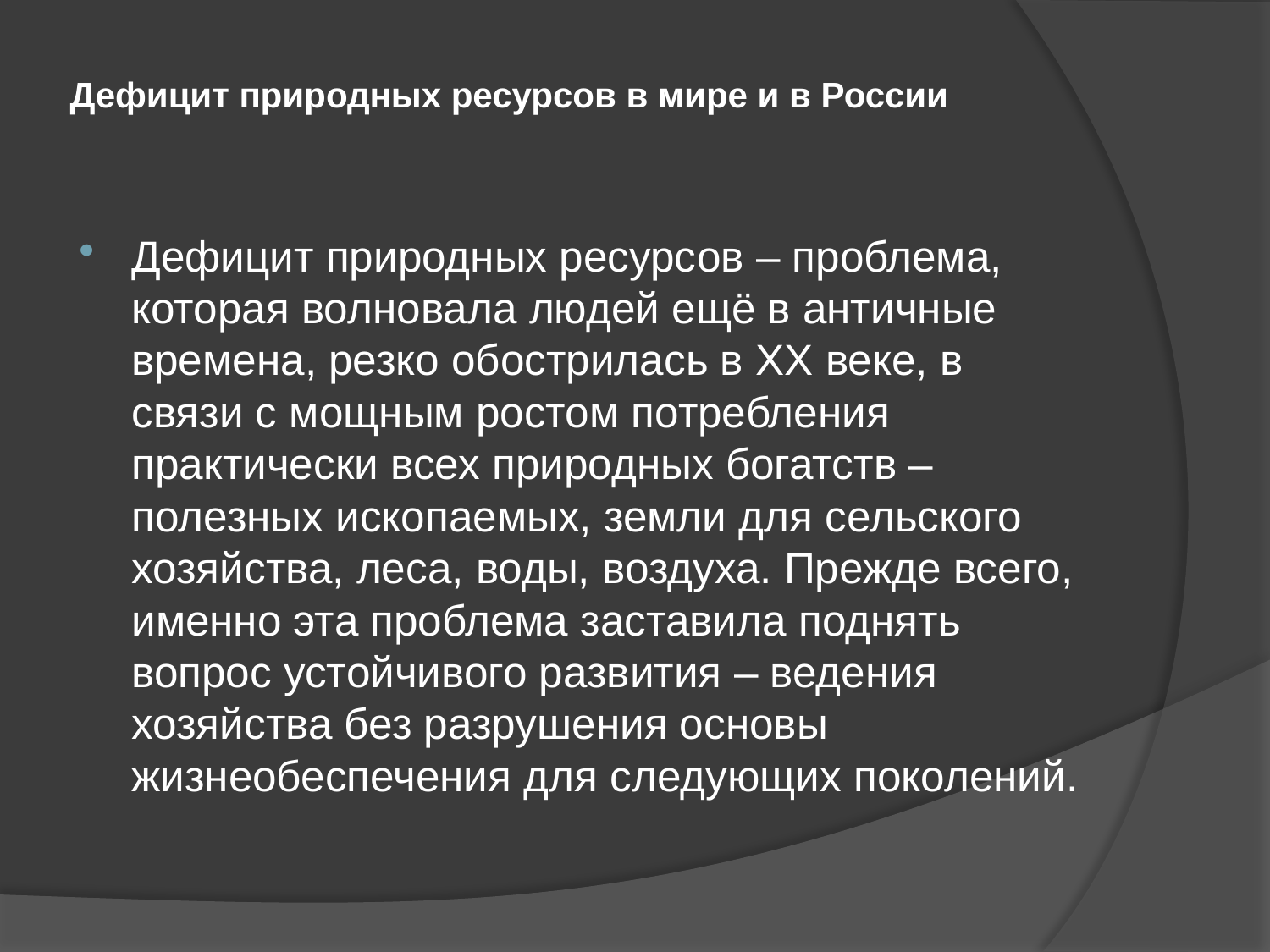

# Дефицит природных ресурсов в мире и в России
Дефицит природных ресурсов – проблема, которая волновала людей ещё в античные времена, резко обострилась в XX веке, в связи с мощным ростом потребления практически всех природных богатств – полезных ископаемых, земли для сельского хозяйства, леса, воды, воздуха. Прежде всего, именно эта проблема заставила поднять вопрос устойчивого развития – ведения хозяйства без разрушения основы жизнеобеспечения для следующих поколений.